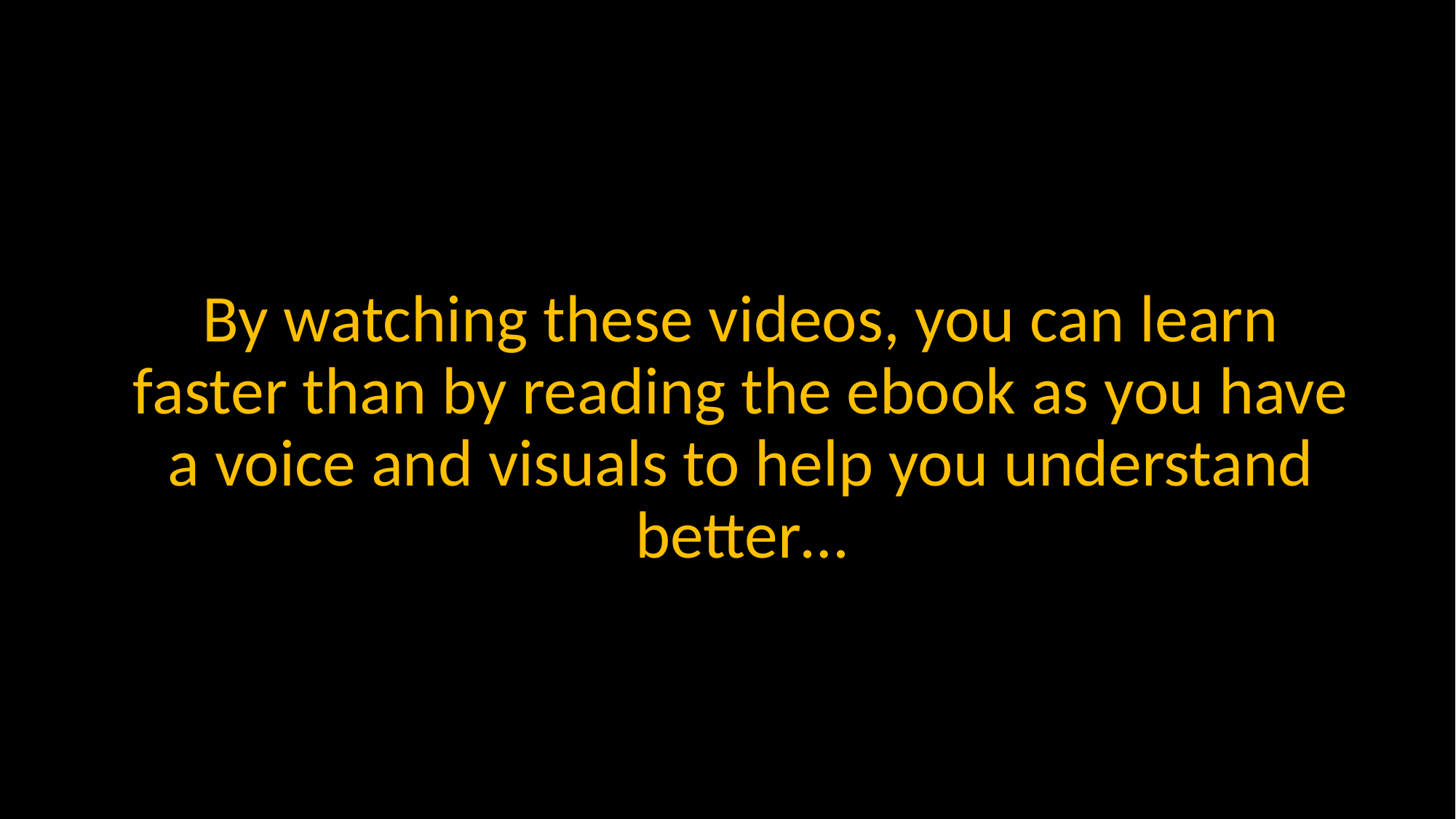

By watching these videos, you can learn faster than by reading the ebook as you have a voice and visuals to help you understand better…